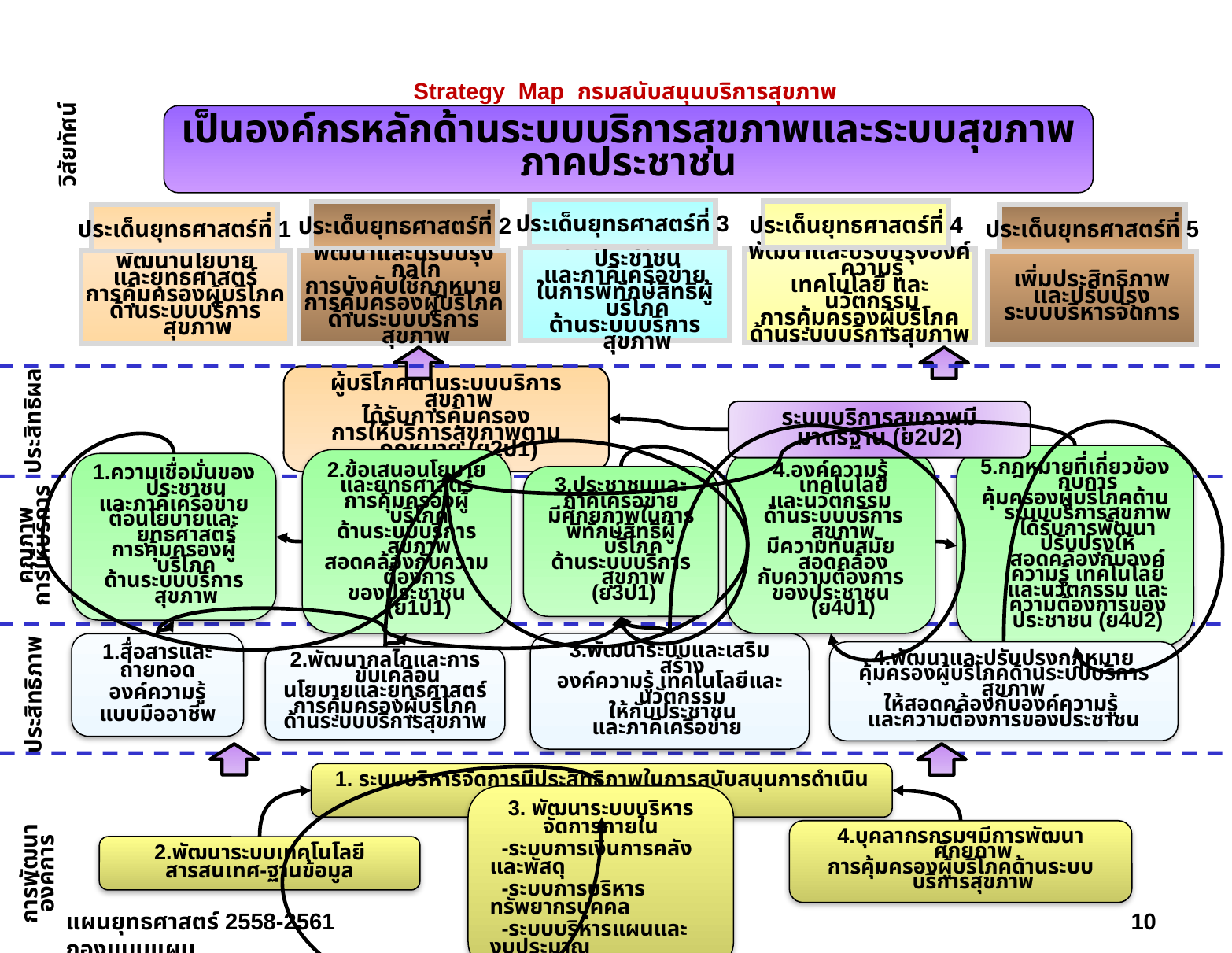

Strategy  Map  กรมสนับสนุนบริการสุขภาพ
วิสัยทัศน์
เป็นองค์กรหลักด้านระบบบริการสุขภาพและระบบสุขภาพภาคประชาชน
ประเด็นยุทธศาสตร์ที่ 3
ประเด็นยุทธศาสตร์ที่ 4
ประเด็นยุทธศาสตร์ที่ 2
ประเด็นยุทธศาสตร์ที่ 1
ประเด็นยุทธศาสตร์ที่ 5
เพิ่มศักยภาพประชาชน
และภาคีเครือข่าย
ในการพิทักษ์สิทธิผู้บริโภค
ด้านระบบบริการสุขภาพ
พัฒนาและปรับปรุงองค์ความรู้
เทคโนโลยี และนวัตกรรม
การคุ้มครองผู้บริโภค
ด้านระบบบริการสุขภาพ
พัฒนานโยบาย
และยุทธศาสตร์
การคุ้มครองผู้บริโภค
ด้านระบบบริการสุขภาพ
พัฒนาและปรับปรุงกลไก
การบังคับใช้กฎหมาย
การคุ้มครองผู้บริโภค
ด้านระบบบริการสุขภาพ
เพิ่มประสิทธิภาพ
และปรับปรุง
ระบบบริหารจัดการ

ผู้บริโภคด้านระบบบริการสุขภาพ
ได้รับการคุ้มครอง
การให้บริการสุขภาพตามกฎหมาย (ย2ป1)
ประสิทธิผล
ระบบบริการสุขภาพมีมาตรฐาน (ย2ป2)

5.กฎหมายที่เกี่ยวข้องกับการ
คุ้มครองผู้บริโภคด้านระบบบริการสุขภาพ ได้รับการพัฒนาปรับปรุงให้สอดคล้องกับองค์ความรู้ เทคโนโลยีและนวัตกรรม และความต้องการของประชาชน (ย4ป2)
4.องค์ความรู้ เทคโนโลยี
และนวัตกรรม
 ด้านระบบบริการสุขภาพ
มีความทันสมัยสอดคล้อง
กับความต้องการ
ของประชาชน (ย4ป1)
1.ความเชื่อมั่นของประชาชน
และภาคีเครือข่าย
ต่อนโยบายและยุทธศาสตร์
การคุ้มครองผู้บริโภค
ด้านระบบบริการสุขภาพ
2.ข้อเสนอนโยบาย
และยุทธศาสตร์
การคุ้มครองผู้บริโภค
ด้านระบบบริการสุขภาพ
สอดคล้องกับความต้องการ
ของประชาชน (ย1ป1)
3.ประชาชนและ
ภาคีเครือข่าย
มีศักยภาพในการ
พิทักษ์สิทธิผู้บริโภค
ด้านระบบบริการสุขภาพ
 (ย3ป1)
คุณภาพ
การให้บริการ

1.สื่อสารและถ่ายทอด
องค์ความรู้
แบบมืออาชีพ
2.พัฒนากลไกและการขับเคลื่อน
นโยบายและยุทธศาสตร์
การคุ้มครองผู้บริโภค
ด้านระบบบริการสุขภาพ
3.พัฒนาระบบและเสริมสร้าง
องค์ความรู้ เทคโนโลยีและนวัตกรรม
 ให้กับประชาชน
และภาคีเครือข่าย
4.พัฒนาและปรับปรุงกฎหมาย
คุ้มครองผู้บริโภคด้านระบบบริการสุขภาพ
ให้สอดคล้องกับองค์ความรู้
และความต้องการของประชาชน
ประสิทธิภาพ

1. ระบบบริหารจัดการมีประสิทธิภาพในการสนับสนุนการดำเนินงานของกรมฯ (ย5ป1)
3. พัฒนาระบบบริหารจัดการภายใน
  -ระบบการเงินการคลังและพัสดุ
  -ระบบการบริหารทรัพยากรบุคคล
  -ระบบบริหารแผนและงบประมาณ
4.บุคลากรกรมฯมีการพัฒนาศักยภาพ
การคุ้มครองผู้บริโภคด้านระบบบริการสุขภาพ
การพัฒนา
องค์การ
2.พัฒนาระบบเทคโนโลยีสารสนเทศ-ฐานข้อมูล
แผนยุทธศาสตร์ 2558-2561 กองแบบแผน
10